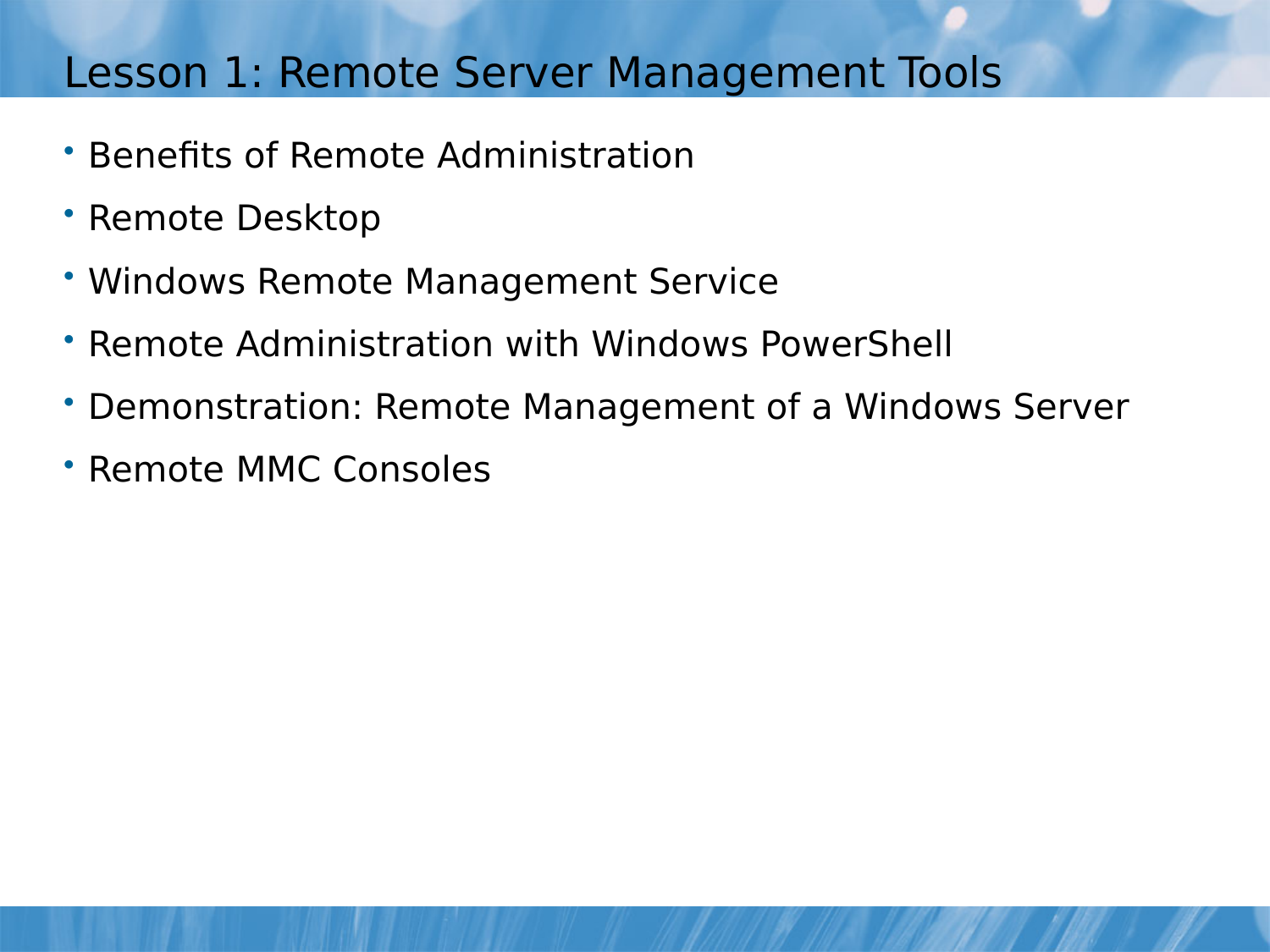

# Lesson 1: Remote Server Management Tools
Benefits of Remote Administration
Remote Desktop
Windows Remote Management Service
Remote Administration with Windows PowerShell
Demonstration: Remote Management of a Windows Server
Remote MMC Consoles